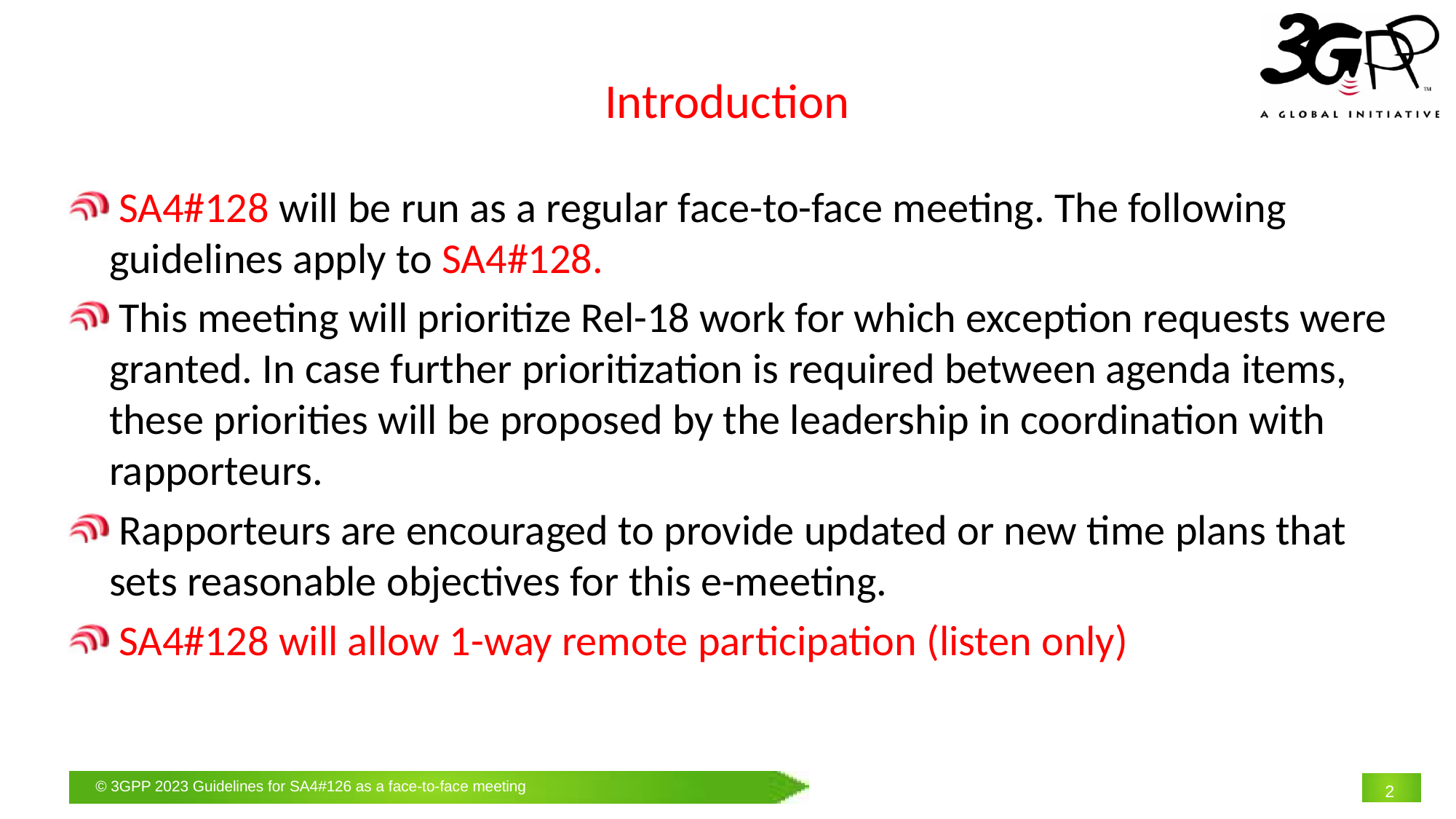

# Introduction
 SA4#128 will be run as a regular face-to-face meeting. The following guidelines apply to SA4#128.
 This meeting will prioritize Rel-18 work for which exception requests were granted. In case further prioritization is required between agenda items, these priorities will be proposed by the leadership in coordination with rapporteurs.
 Rapporteurs are encouraged to provide updated or new time plans that sets reasonable objectives for this e-meeting.
 SA4#128 will allow 1-way remote participation (listen only)

2